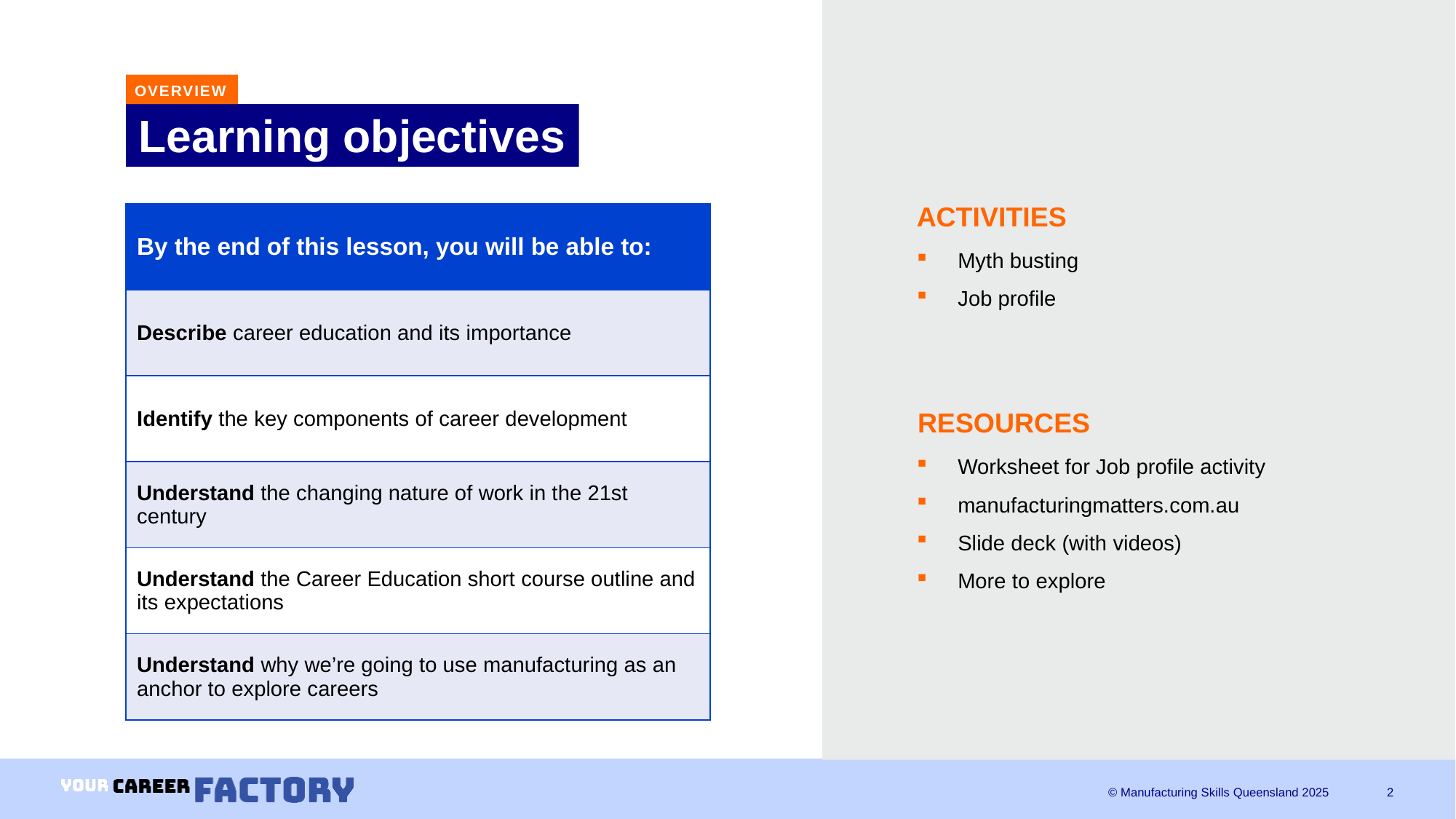

OVERVIEW
# Learning objectives
ACTIVITIES
| By the end of this lesson, you will be able to: |
| --- |
| Describe career education and its importance |
| Identify the key components of career development |
| Understand the changing nature of work in the 21st century |
| Understand the Career Education short course outline and its expectations |
| Understand why we’re going to use manufacturing as an anchor to explore careers |
Myth busting
Job profile
RESOURCES
Worksheet for Job profile activity
manufacturingmatters.com.au
Slide deck (with videos)
More to explore